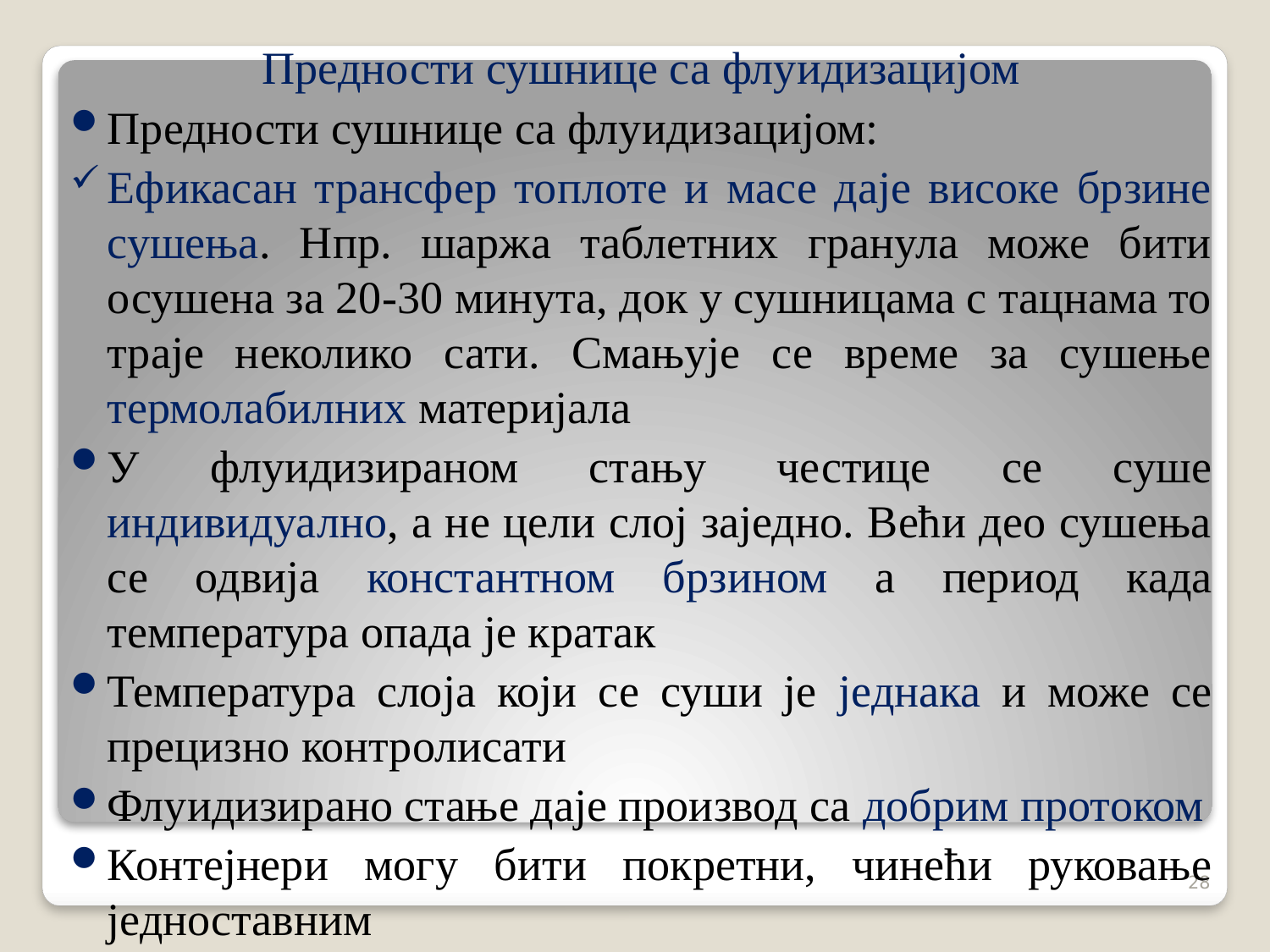

Предности сушнице са флуидизацијом
Предности сушнице са флуидизацијом:
Ефикасан трансфер топлоте и масе даје високе брзине сушења. Нпр. шаржа таблетних гранула може бити осушена за 20-30 минута, док у сушницама с тацнама то траје неколико сати. Смањује се време за сушење термолабилних материјала
У флуидизираном стању честице се суше индивидуално, а не цели слој заједно. Већи део сушења се одвија константном брзином а период када температура опада је кратак
Температура слоја који се суши је једнака и може се прецизно контролисати
Флуидизирано стање даје производ са добрим протоком
Контејнери могу бити покретни, чинећи руковање једноставним
#
28